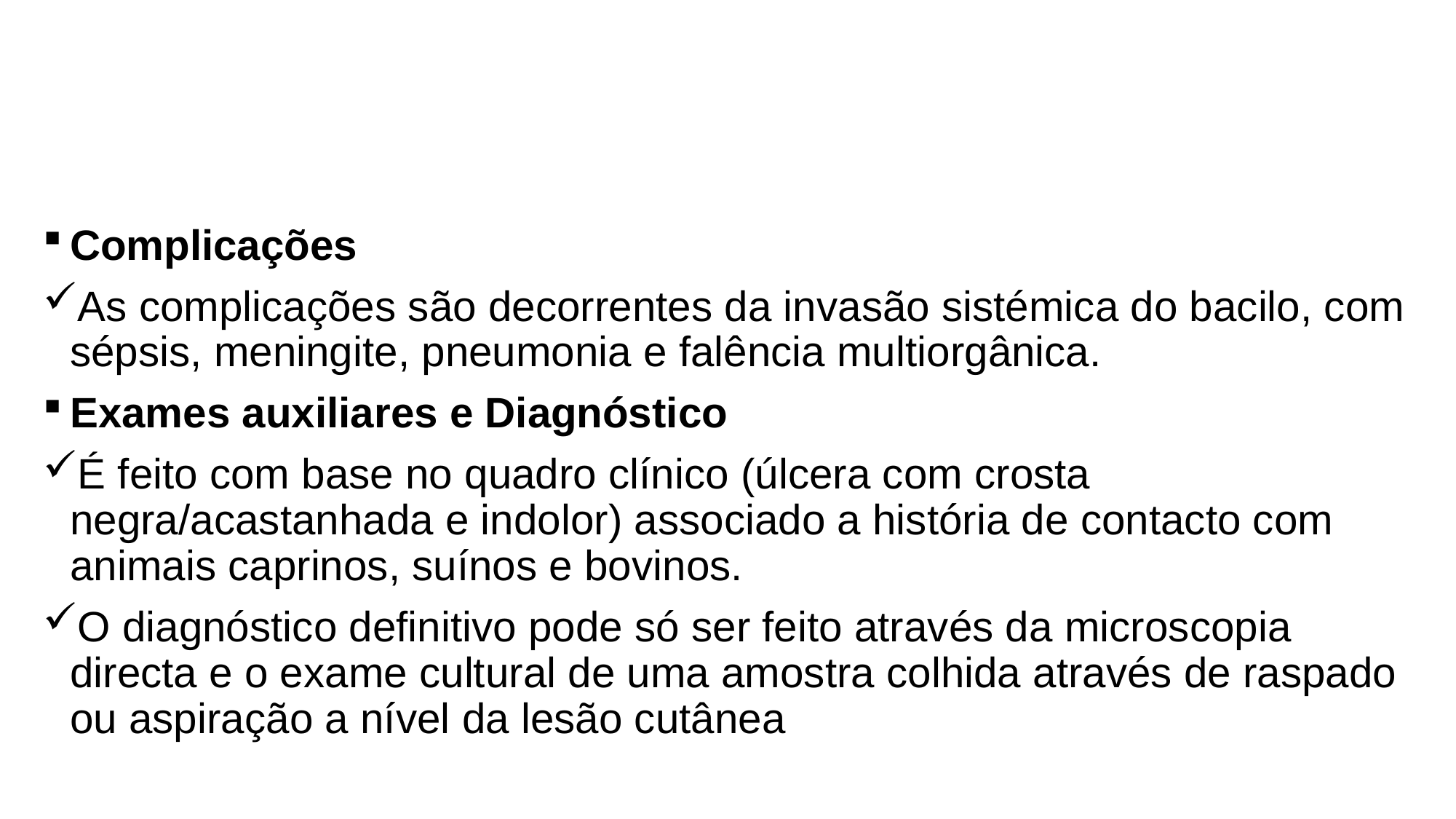

#
Complicações
As complicações são decorrentes da invasão sistémica do bacilo, com sépsis, meningite, pneumonia e falência multiorgânica.
Exames auxiliares e Diagnóstico
É feito com base no quadro clínico (úlcera com crosta negra/acastanhada e indolor) associado a história de contacto com animais caprinos, suínos e bovinos.
O diagnóstico definitivo pode só ser feito através da microscopia directa e o exame cultural de uma amostra colhida através de raspado ou aspiração a nível da lesão cutânea